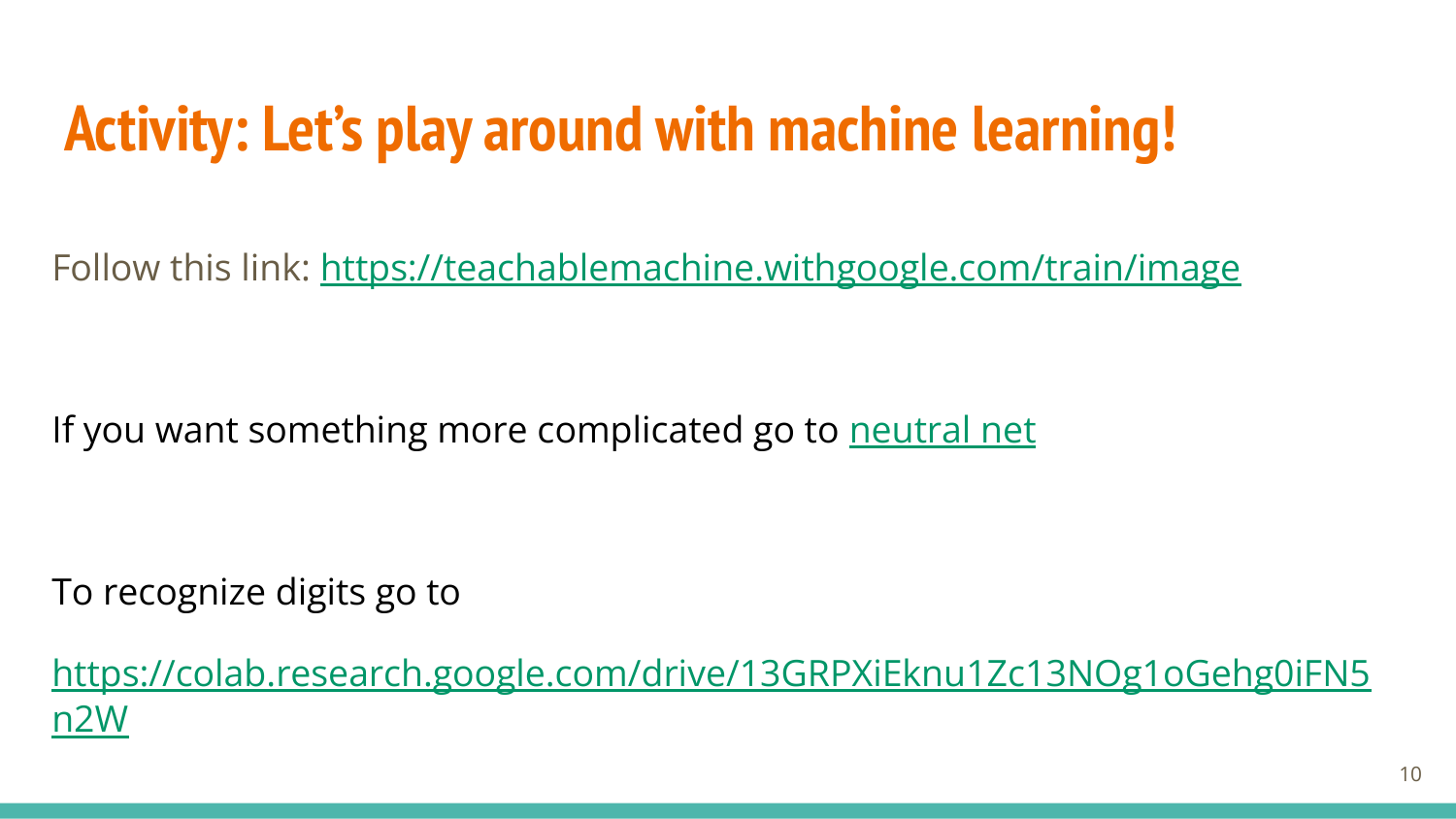

# Activity: Let’s play around with machine learning!
Follow this link: https://teachablemachine.withgoogle.com/train/image

If you want something more complicated go to neutral net

To recognize digits go to
https://colab.research.google.com/drive/13GRPXiEknu1Zc13NOg1oGehg0iFN5n2W

10